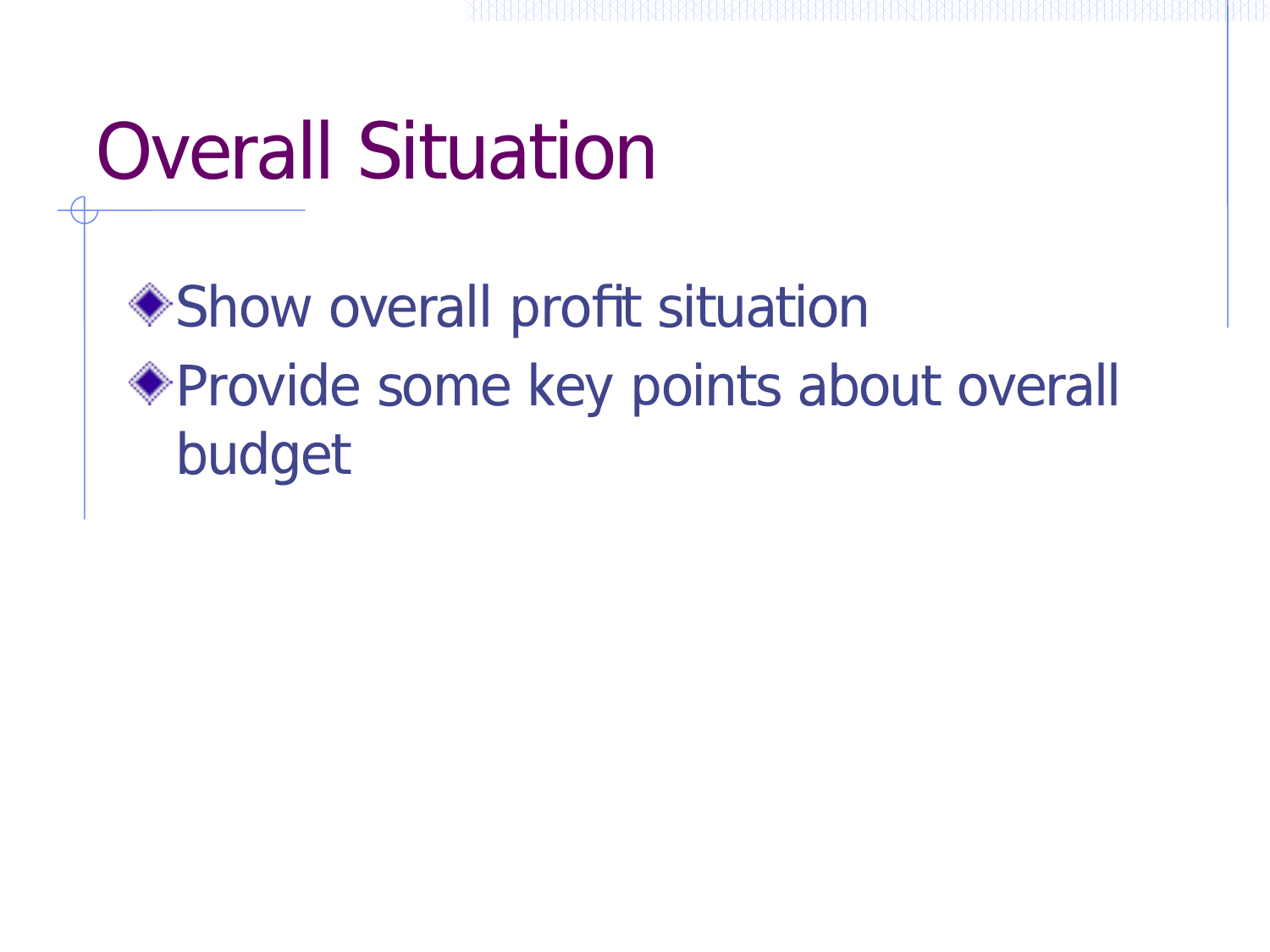

# Overall Situation
Show overall profit situation
Provide some key points about overall budget